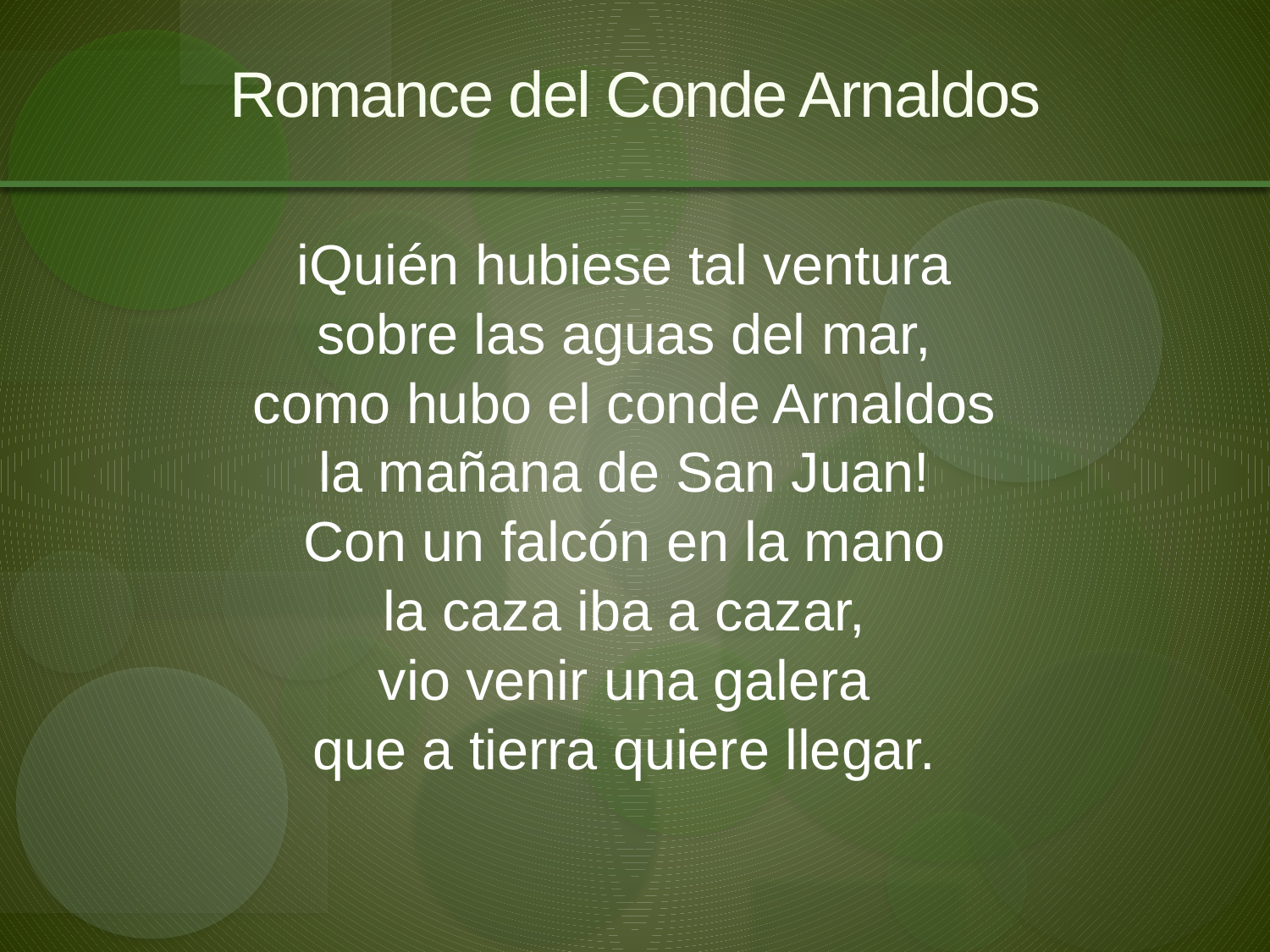

# Romance del Conde Arnaldos
iQuién hubiese tal ventura
sobre las aguas del mar,
como hubo el conde Arnaldos
la mañana de San Juan!
Con un falcón en la mano
la caza iba a cazar,
vio venir una galera
que a tierra quiere llegar.